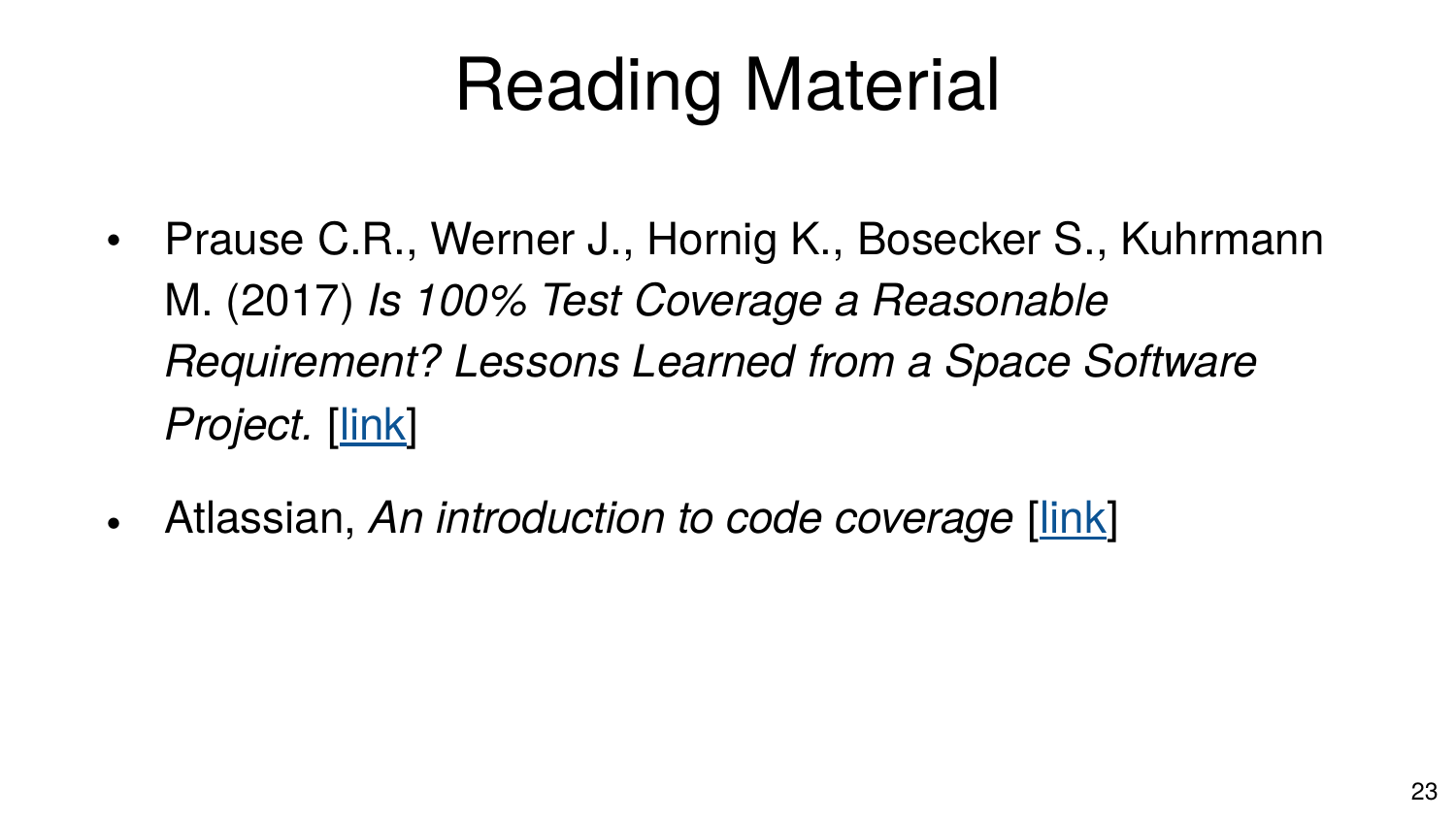

# Reading Material
Prause C.R., Werner J., Hornig K., Bosecker S., Kuhrmann M. (2017) Is 100% Test Coverage a Reasonable Requirement? Lessons Learned from a Space Software Project. [link]
Atlassian, An introduction to code coverage [link]
23